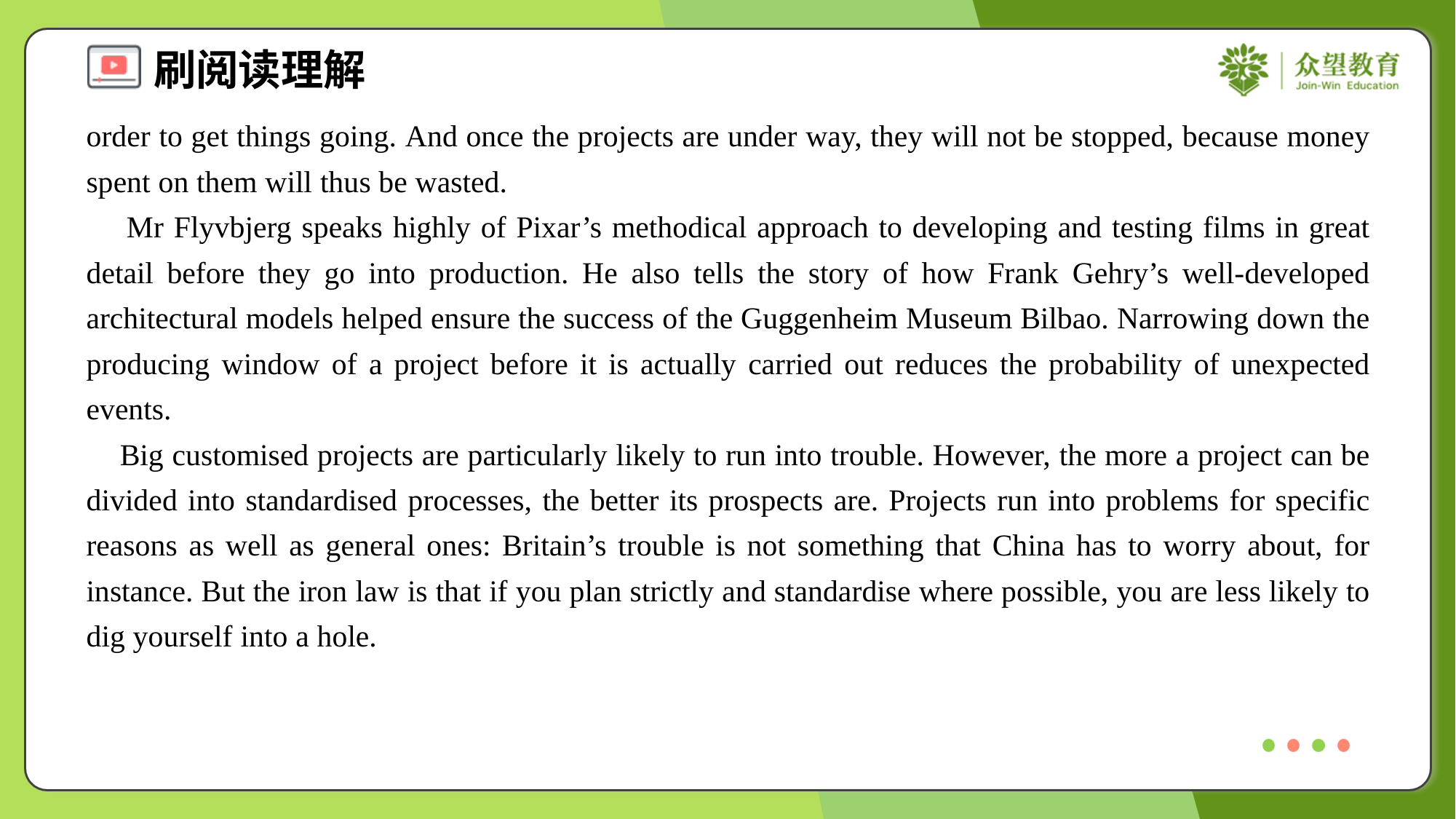

order to get things going. And once the projects are under way, they will not be stopped, because money spent on them will thus be wasted.
    Mr Flyvbjerg speaks highly of Pixar’s methodical approach to developing and testing films in great detail before they go into production. He also tells the story of how Frank Gehry’s well-developed architectural models helped ensure the success of the Guggenheim Museum Bilbao. Narrowing down the producing window of a project before it is actually carried out reduces the probability of unexpected events.
    Big customised projects are particularly likely to run into trouble. However, the more a project can be divided into standardised processes, the better its prospects are. Projects run into problems for specific reasons as well as general ones: Britain’s trouble is not something that China has to worry about, for instance. But the iron law is that if you plan strictly and standardise where possible, you are less likely to dig yourself into a hole.